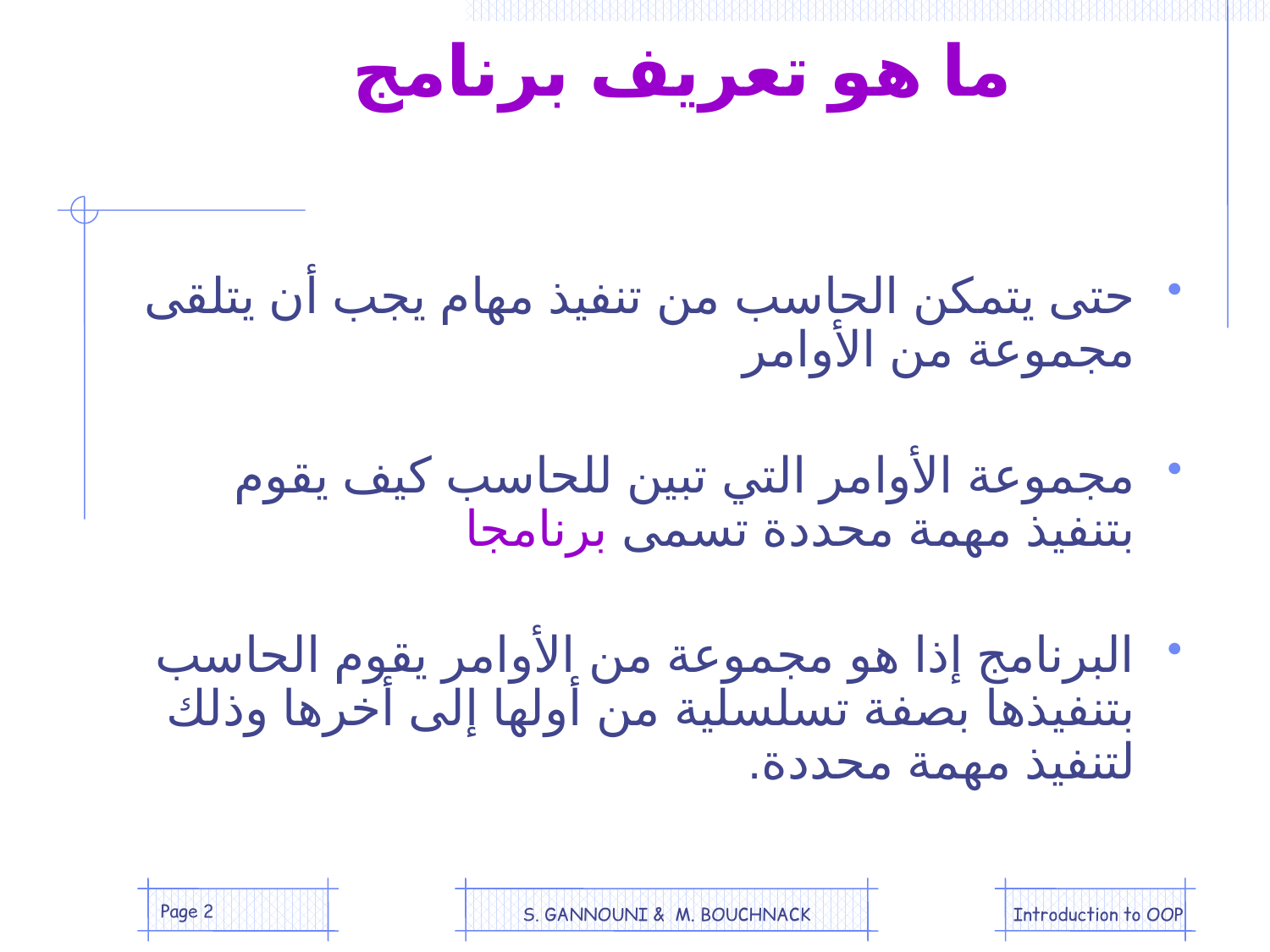

# ما هو تعريف برنامج
حتى يتمكن الحاسب من تنفيذ مهام يجب أن يتلقى مجموعة من الأوامر

مجموعة الأوامر التي تبين للحاسب كيف يقوم بتنفيذ مهمة محددة تسمى برنامجا

البرنامج إذا هو مجموعة من الأوامر يقوم الحاسب بتنفيذها بصفة تسلسلية من أولها إلى أخرها وذلك لتنفيذ مهمة محددة.
Page 2
S. GANNOUNI &  M. BOUCHNACK
Introduction to OOP